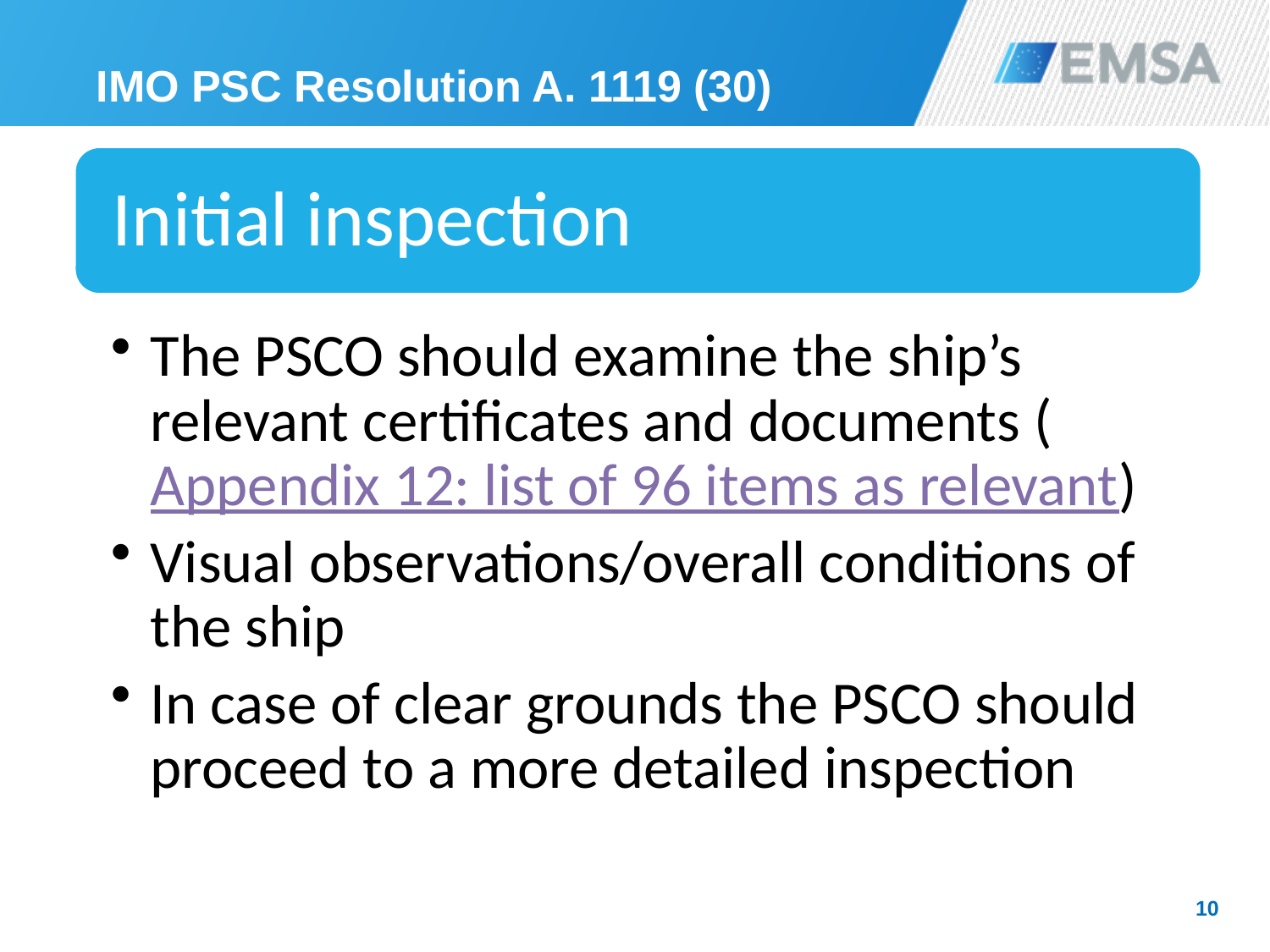

IMO PSC Resolution A. 1119 (30)
Initial inspection
The PSCO should examine the ship’s relevant certificates and documents (Appendix 12: list of 96 items as relevant)
Visual observations/overall conditions of the ship
In case of clear grounds the PSCO should proceed to a more detailed inspection
10